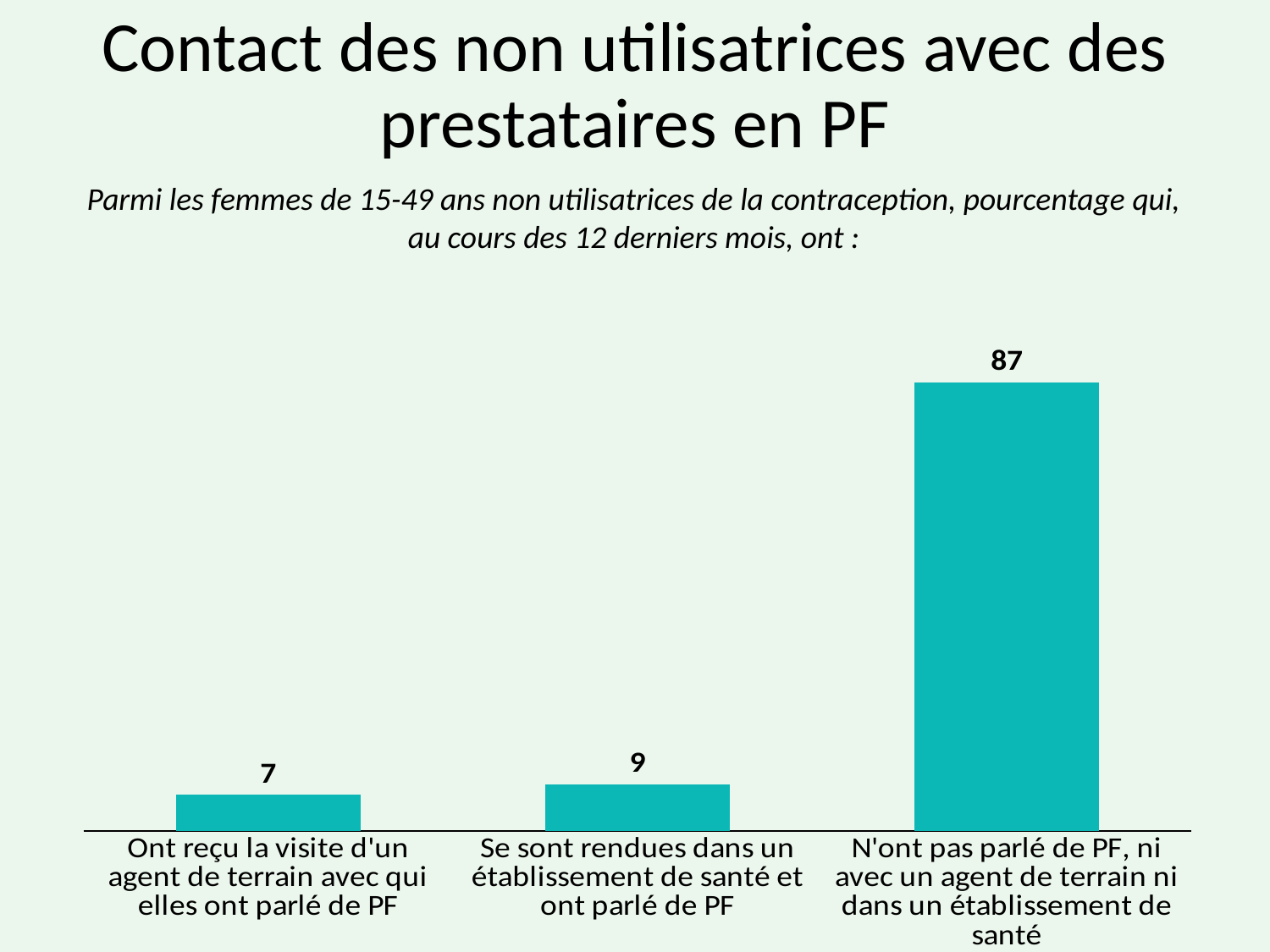

# Contact des non utilisatrices avec des prestataires en PF
Parmi les femmes de 15-49 ans non utilisatrices de la contraception, pourcentage qui,
au cours des 12 derniers mois, ont :

### Chart

| Category | Series 1 |
|---|---|
| Ont reçu la visite d'un agent de terrain avec qui elles ont parlé de PF | 7.0 |
| Se sont rendues dans un établissement de santé et ont parlé de PF | 9.0 |
| N'ont pas parlé de PF, ni avec un agent de terrain ni dans un établissement de santé | 87.0 |